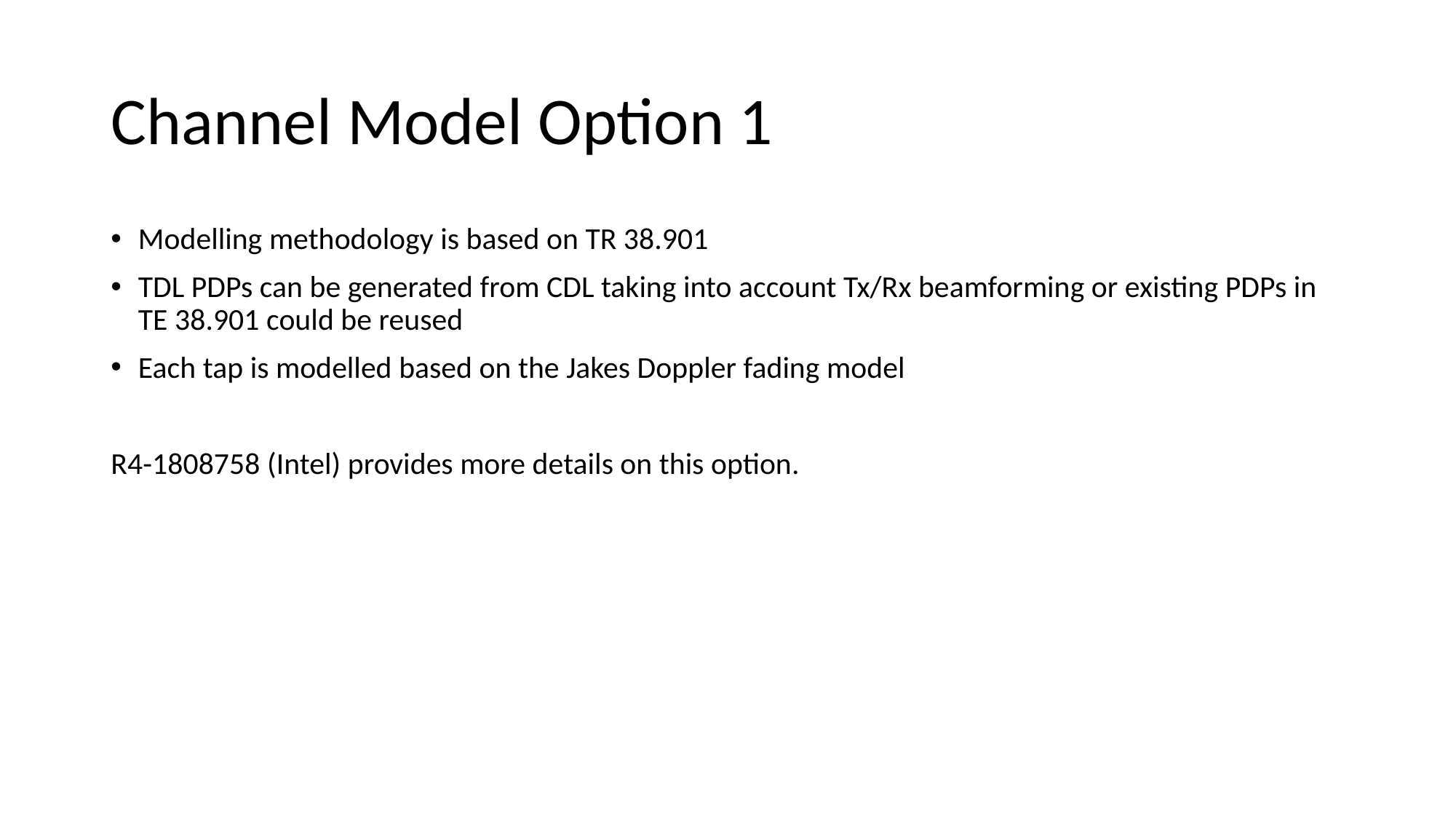

# Channel Model Option 1
Modelling methodology is based on TR 38.901
TDL PDPs can be generated from CDL taking into account Tx/Rx beamforming or existing PDPs in TE 38.901 could be reused
Each tap is modelled based on the Jakes Doppler fading model

R4-1808758 (Intel) provides more details on this option.